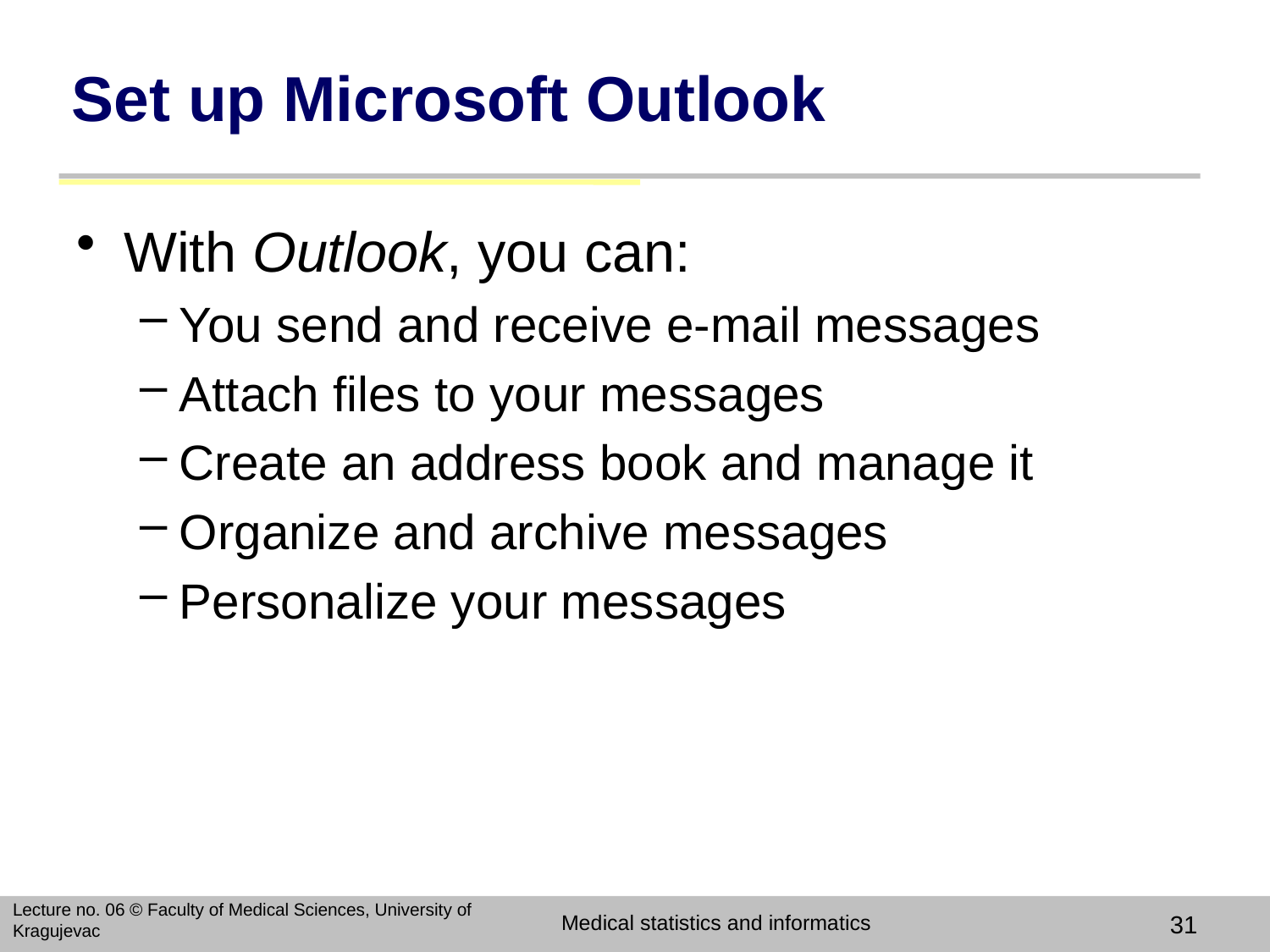

# Set up Microsoft Outlook
With Outlook, you can:
You send and receive e-mail messages
Attach files to your messages
Create an address book and manage it
Organize and archive messages
Personalize your messages
Lecture no. 06 © Faculty of Medical Sciences, University of Kragujevac
Medical statistics and informatics
31